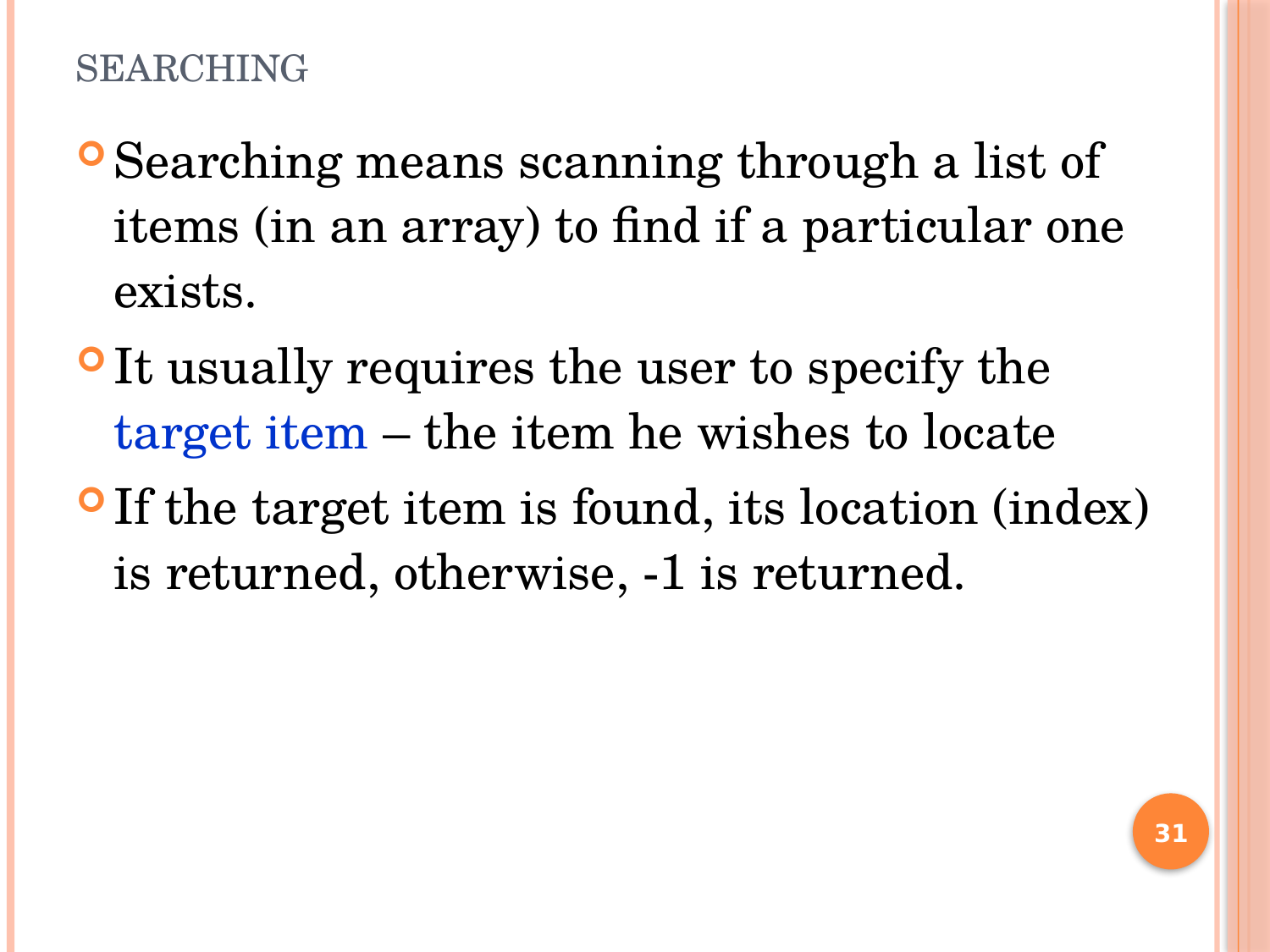

# Searching
Searching means scanning through a list of items (in an array) to find if a particular one exists.
It usually requires the user to specify the target item – the item he wishes to locate
If the target item is found, its location (index) is returned, otherwise, -1 is returned.

31